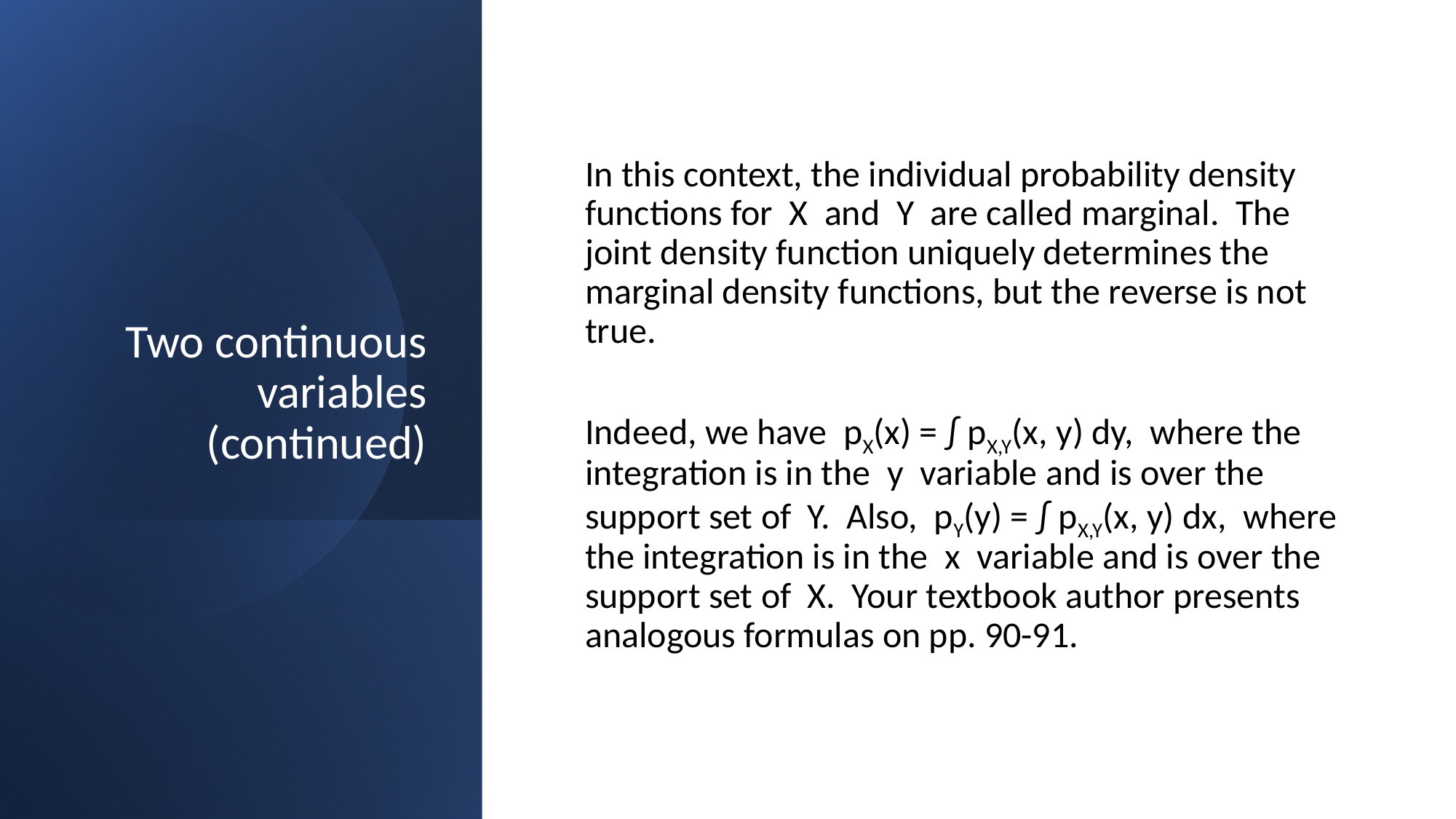

# Two continuous variables (continued)
In this context, the individual probability density functions for  X  and  Y  are called marginal.  The joint density function uniquely determines the marginal density functions, but the reverse is not true.

Indeed, we have  pX(x) = ∫ pX,Y(x, y) dy,  where the integration is in the  y  variable and is over the support set of  Y.  Also,  pY(y) = ∫ pX,Y(x, y) dx,  where the integration is in the  x  variable and is over the support set of  X.  Your textbook author presents analogous formulas on pp. 90-91.